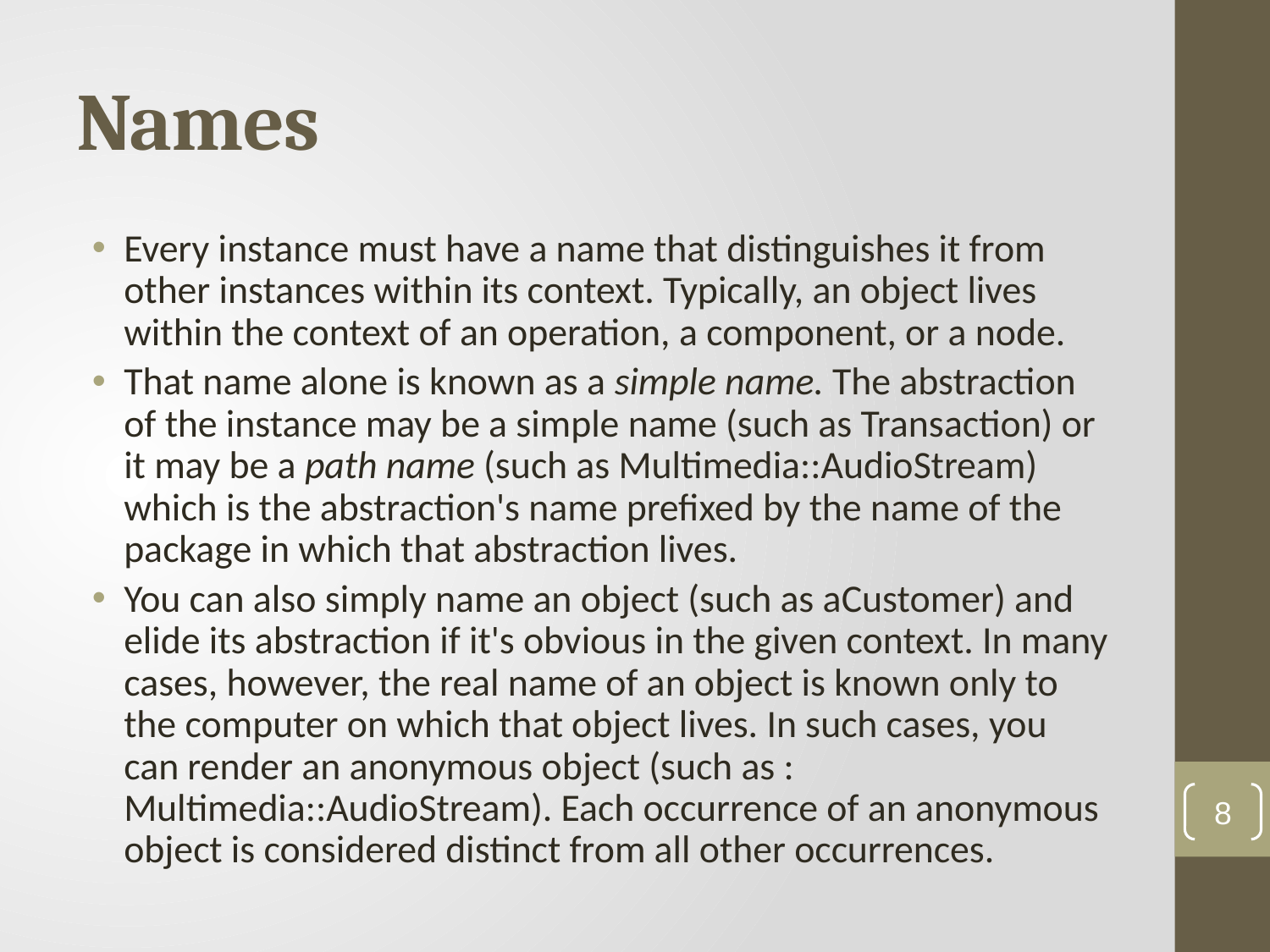

# Names
Every instance must have a name that distinguishes it from other instances within its context. Typically, an object lives within the context of an operation, a component, or a node.
That name alone is known as a simple name. The abstraction of the instance may be a simple name (such as Transaction) or it may be a path name (such as Multimedia::AudioStream) which is the abstraction's name prefixed by the name of the package in which that abstraction lives.
You can also simply name an object (such as aCustomer) and elide its abstraction if it's obvious in the given context. In many cases, however, the real name of an object is known only to the computer on which that object lives. In such cases, you can render an anonymous object (such as : Multimedia::AudioStream). Each occurrence of an anonymous object is considered distinct from all other occurrences.
8